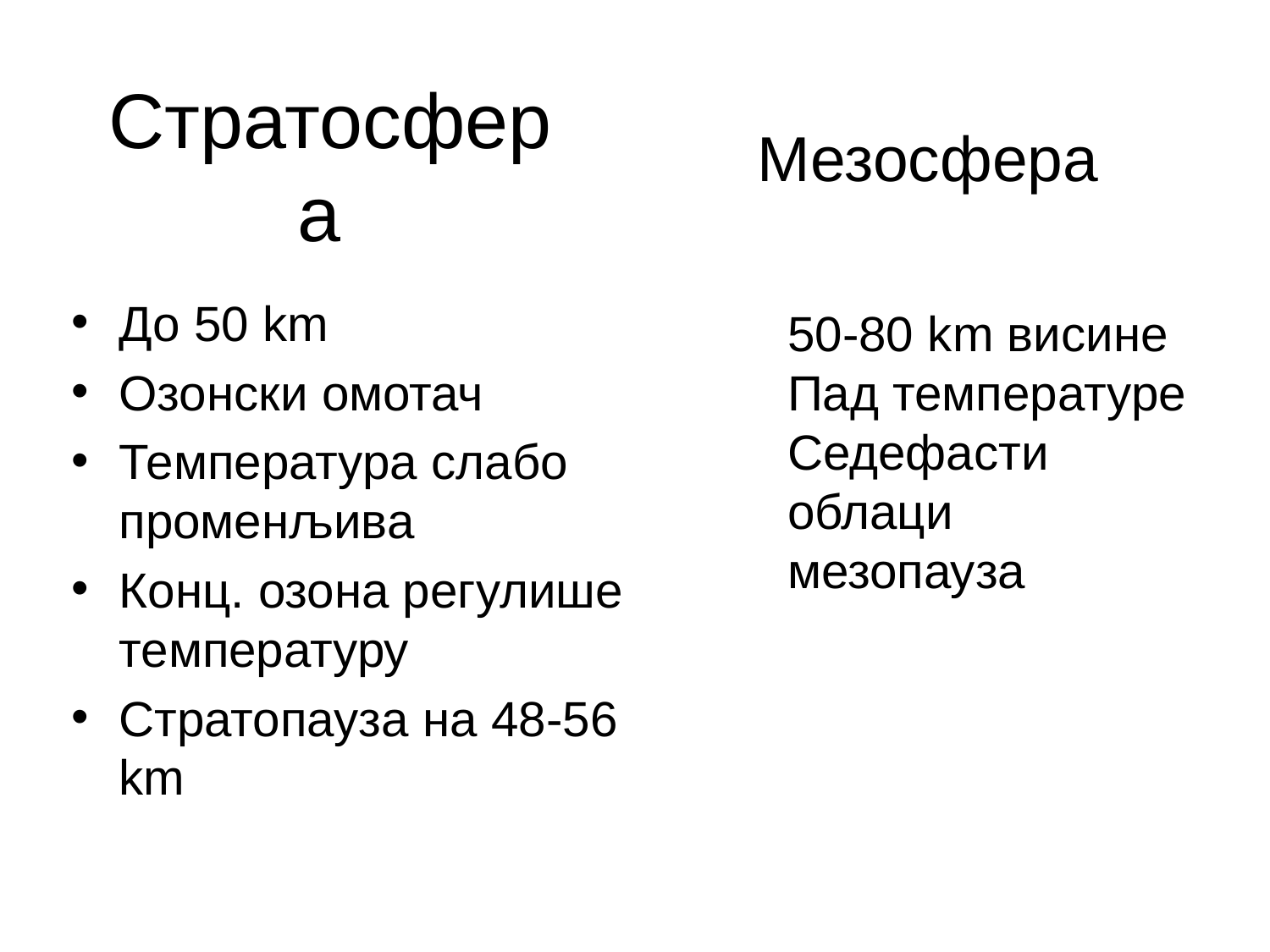

# Стратосфера
Мезосфера
До 50 km
Озонски омотач
Температура слабо променљива
Конц. озона регулише температуру
Стратопауза на 48-56 km

50-80 km висине
Пад температуре
Седефасти облаци
мезопауза